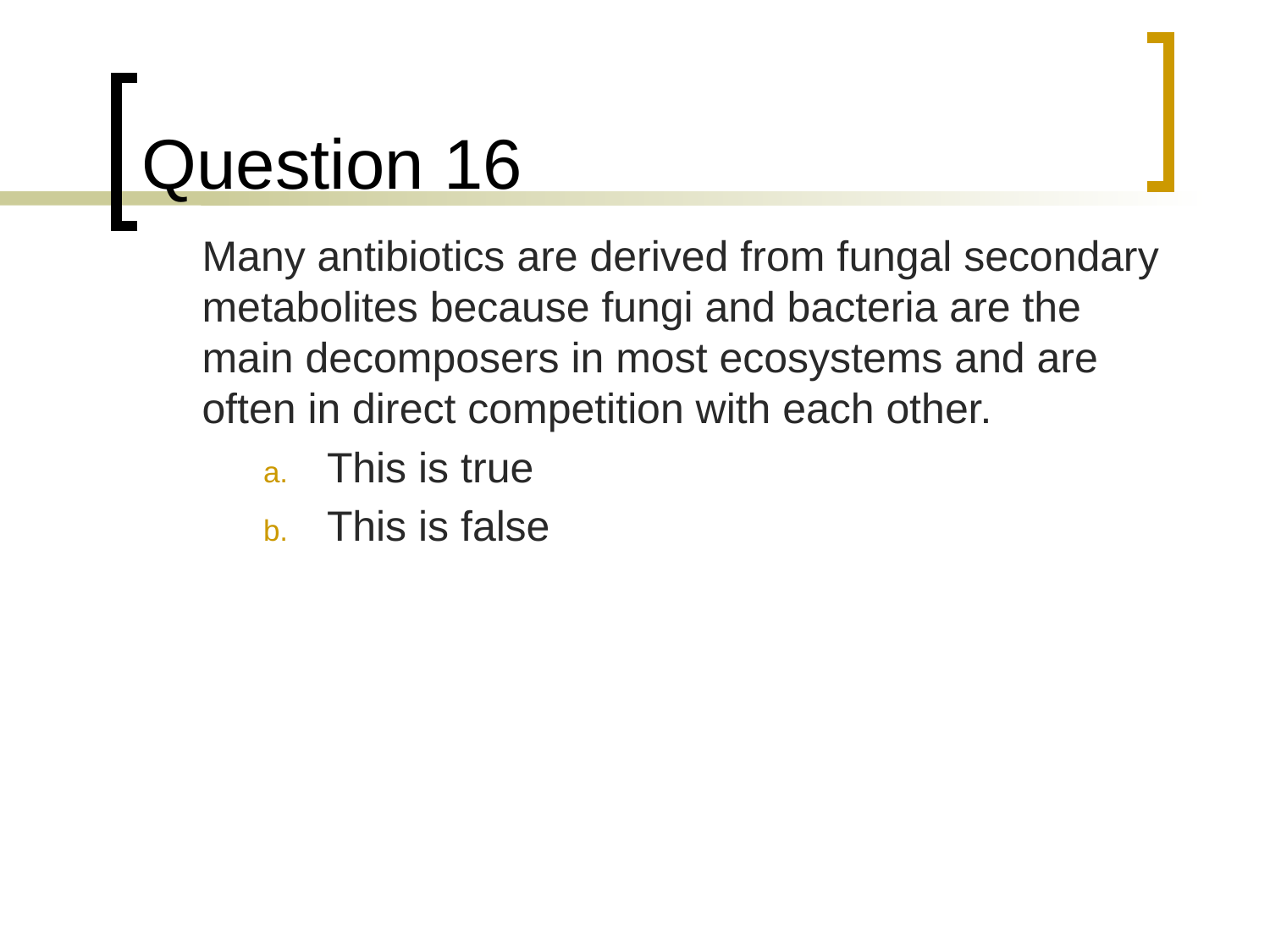

# Question 16
	Many antibiotics are derived from fungal secondary metabolites because fungi and bacteria are the main decomposers in most ecosystems and are often in direct competition with each other.
This is true
This is false